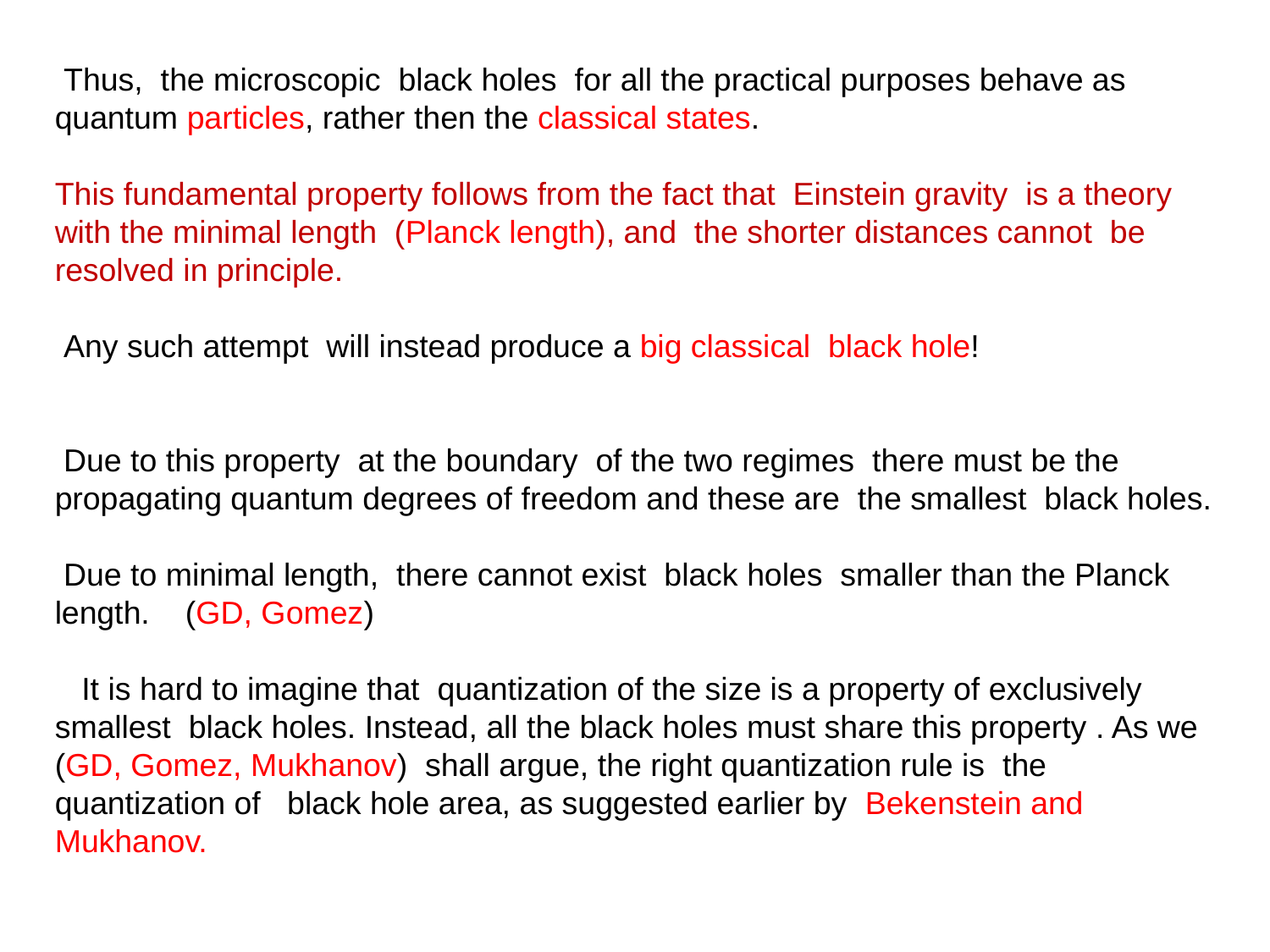

Thus,  the microscopic  black holes  for all the practical purposes behave as quantum particles, rather then the classical states.

This fundamental property follows from the fact that  Einstein gravity  is a theory  with the minimal length  (Planck length), and  the shorter distances cannot  be resolved in principle.

 Any such attempt  will instead produce a big classical  black hole!

 Due to this property  at the boundary  of the two regimes  there must be the propagating quantum degrees of freedom and these are  the smallest  black holes.

 Due to minimal length,  there cannot exist  black holes  smaller than the Planck length.    (GD, Gomez)

   It is hard to imagine that  quantization of the size is a property of exclusively smallest  black holes. Instead, all the black holes must share this property . As we
(GD, Gomez, Mukhanov)  shall argue, the right quantization rule is  the
quantization of   black hole area, as suggested earlier by  Bekenstein and Mukhanov.